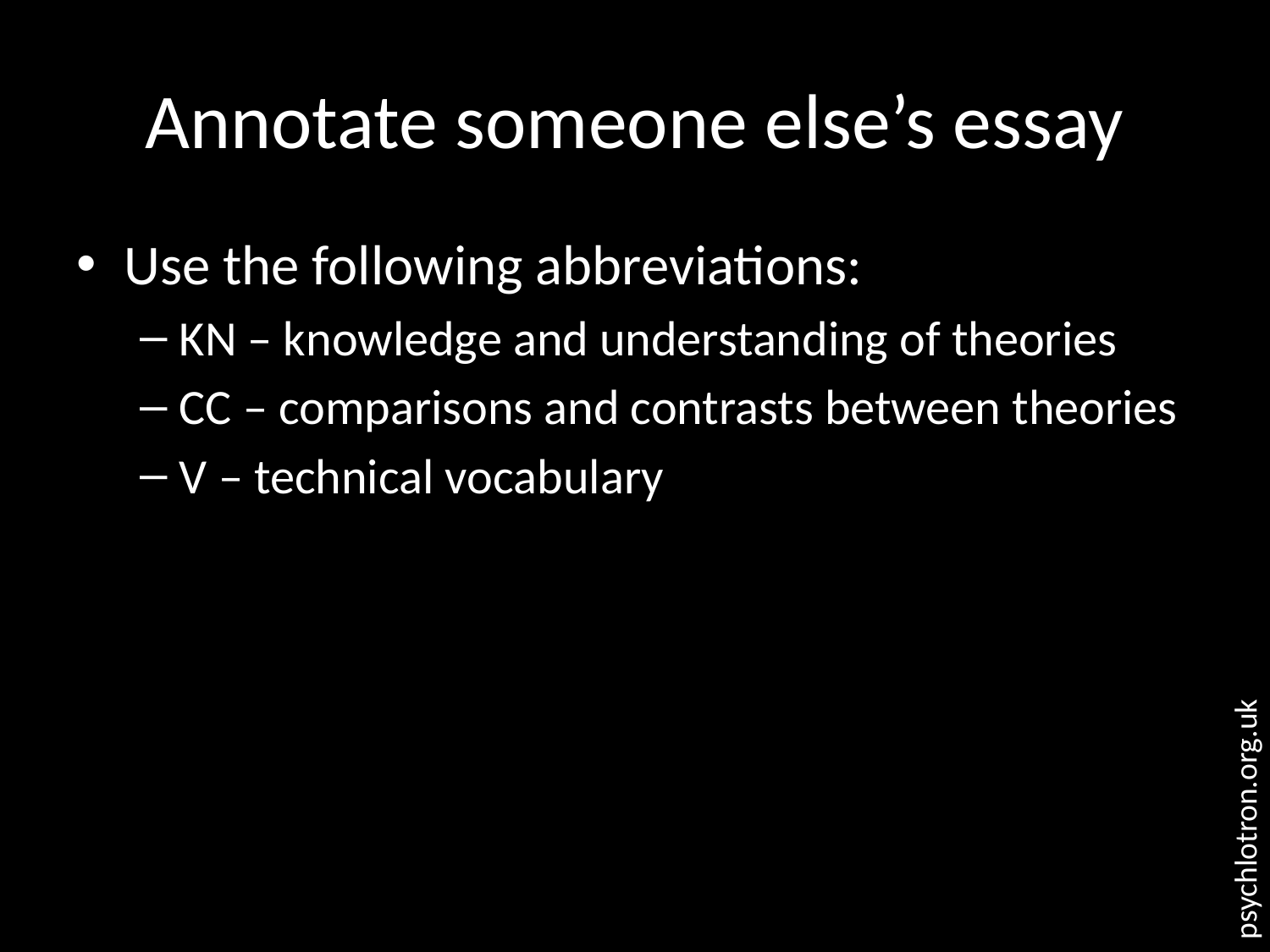

# Annotate someone else’s essay
Use the following abbreviations:
KN – knowledge and understanding of theories
CC – comparisons and contrasts between theories
V – technical vocabulary